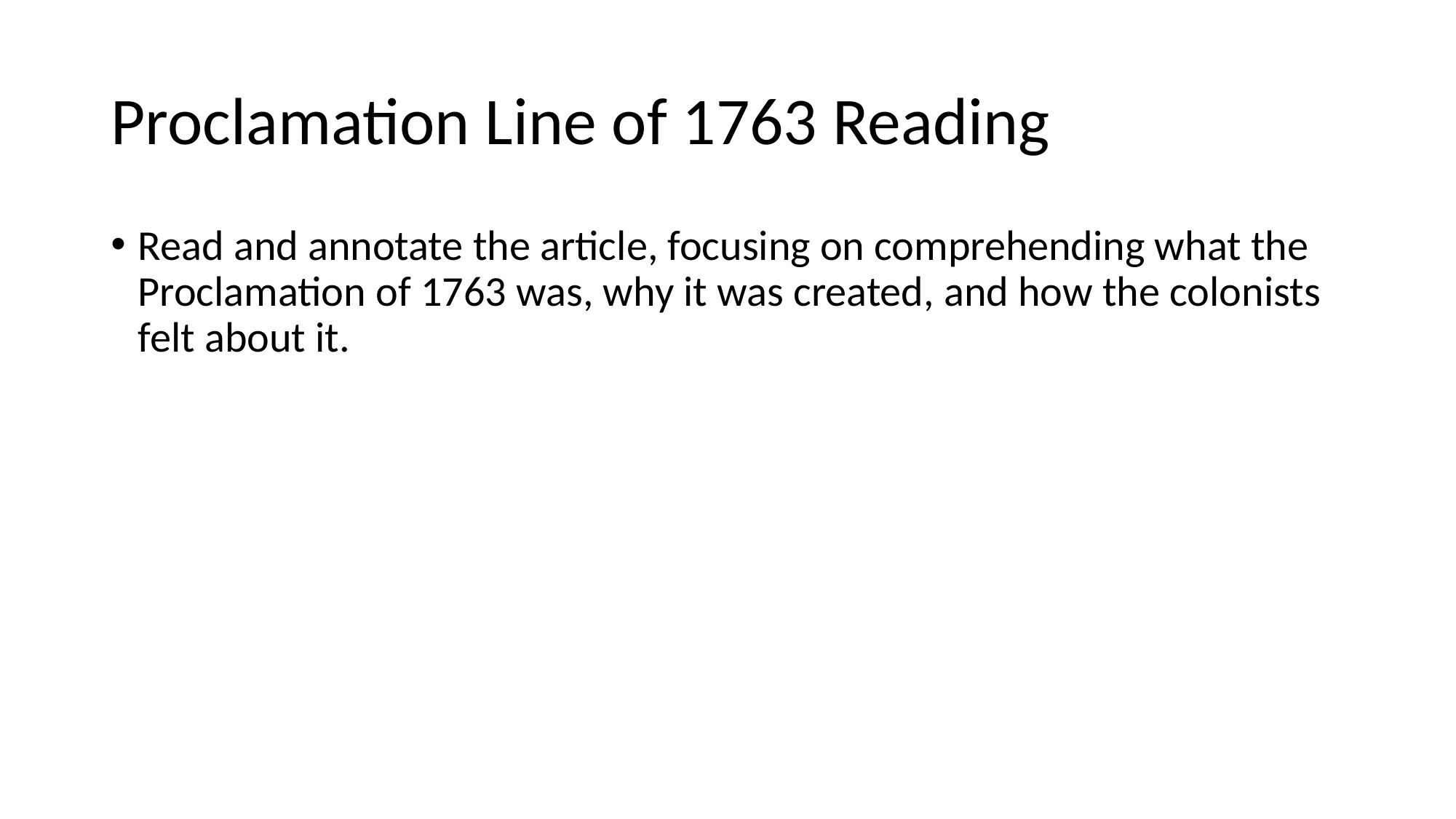

# Proclamation Line of 1763 Reading
Read and annotate the article, focusing on comprehending what the Proclamation of 1763 was, why it was created, and how the colonists felt about it.